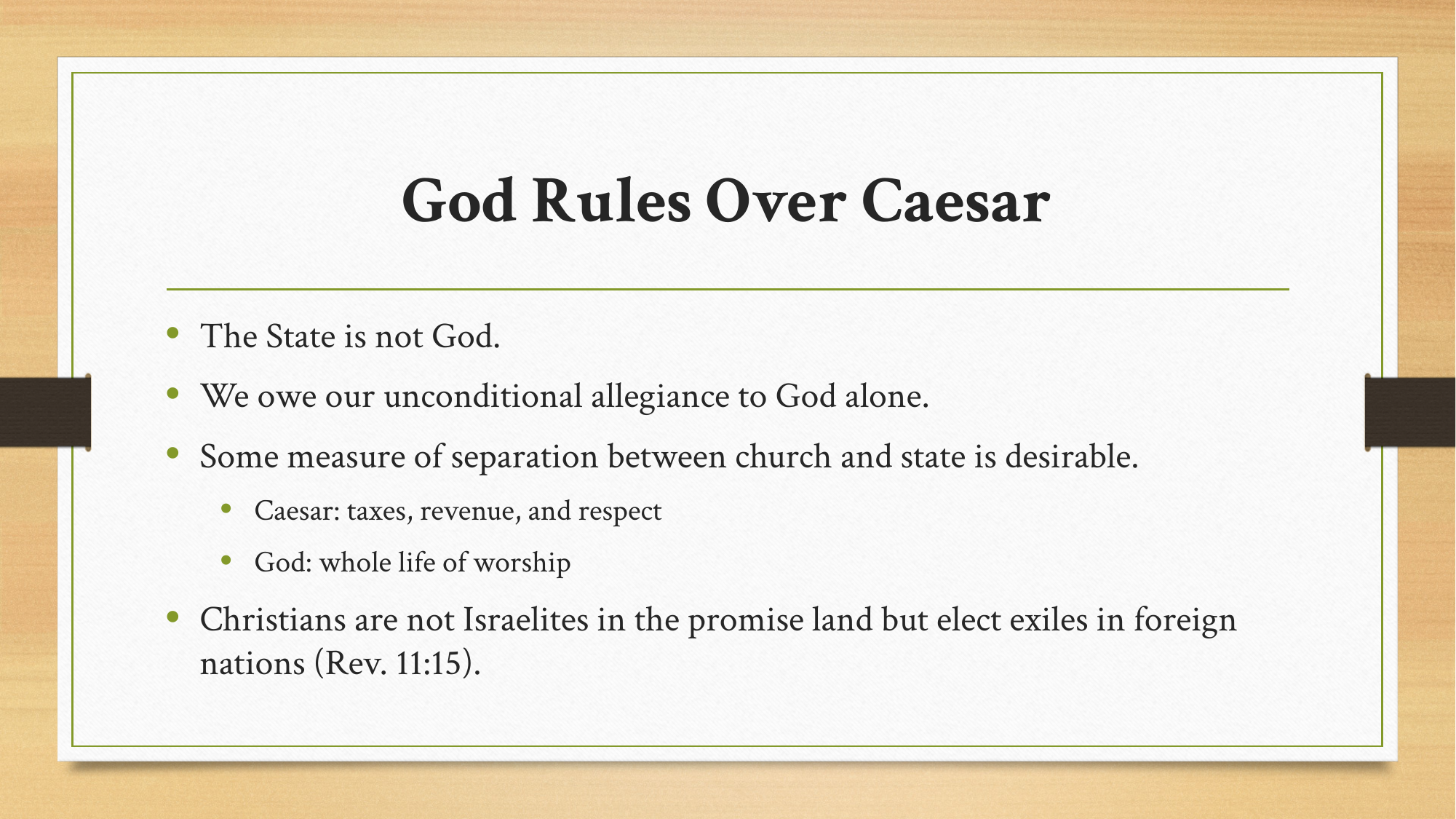

# God Rules Over Caesar
The State is not God.
We owe our unconditional allegiance to God alone.
Some measure of separation between church and state is desirable.
Caesar: taxes, revenue, and respect
God: whole life of worship
Christians are not Israelites in the promise land but elect exiles in foreign nations (Rev. 11:15).